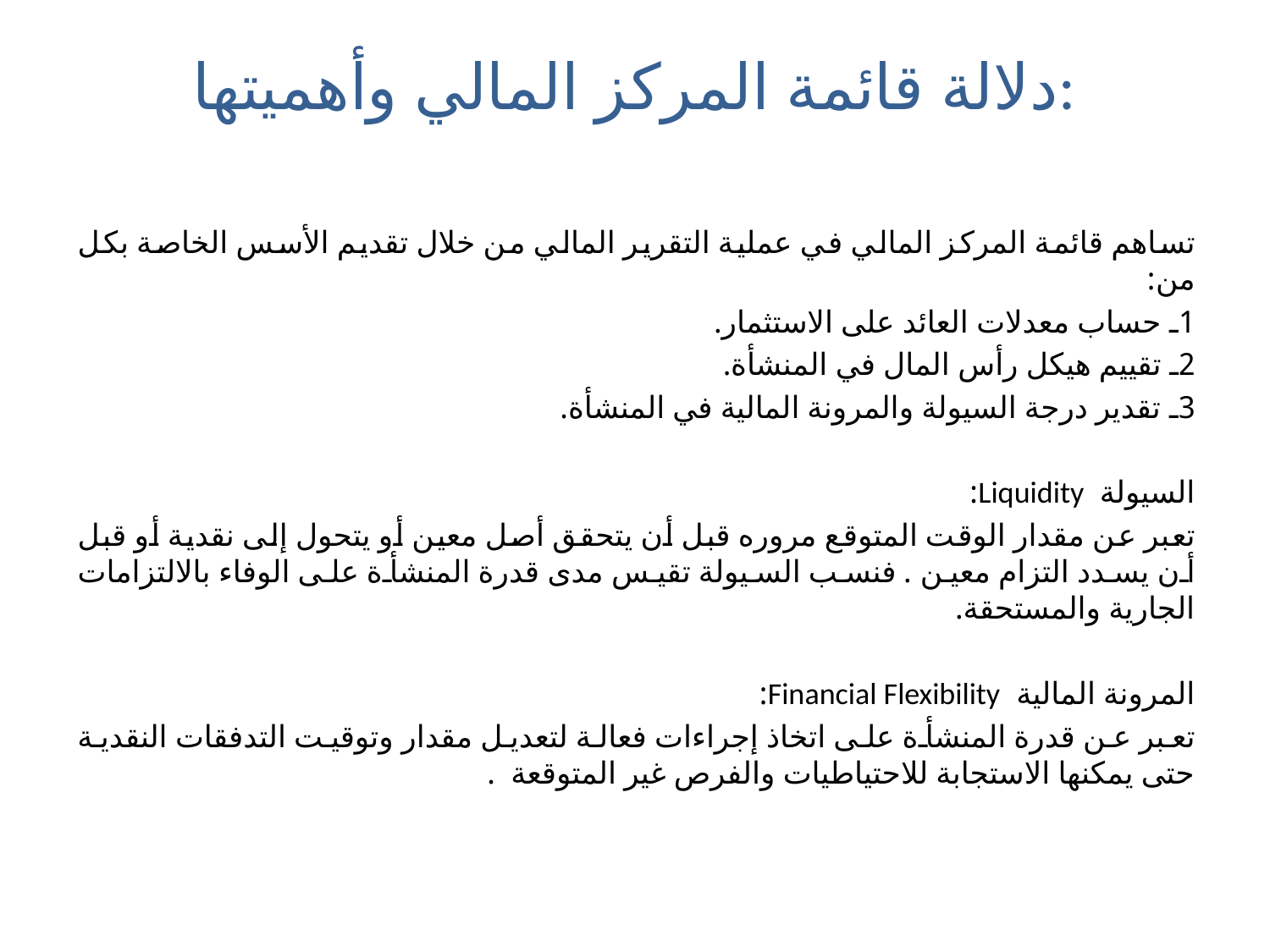

# دلالة قائمة المركز المالي وأهميتها:

تساهم قائمة المركز المالي في عملية التقرير المالي من خلال تقديم الأسس الخاصة بكل من:
1ـ حساب معدلات العائد على الاستثمار.
2ـ تقييم هيكل رأس المال في المنشأة.
3ـ تقدير درجة السيولة والمرونة المالية في المنشأة.

السيولة  Liquidity:
تعبر عن مقدار الوقت المتوقع مروره قبل أن يتحقق أصل معين أو يتحول إلى نقدية أو قبل أن يسدد التزام معين . فنسب السيولة تقيس مدى قدرة المنشأة على الوفاء بالالتزامات الجارية والمستحقة.

المرونة المالية  Financial Flexibility:
تعبر عن قدرة المنشأة على اتخاذ إجراءات فعالة لتعديل مقدار وتوقيت التدفقات النقدية حتى يمكنها الاستجابة للاحتياطيات والفرص غير المتوقعة  .